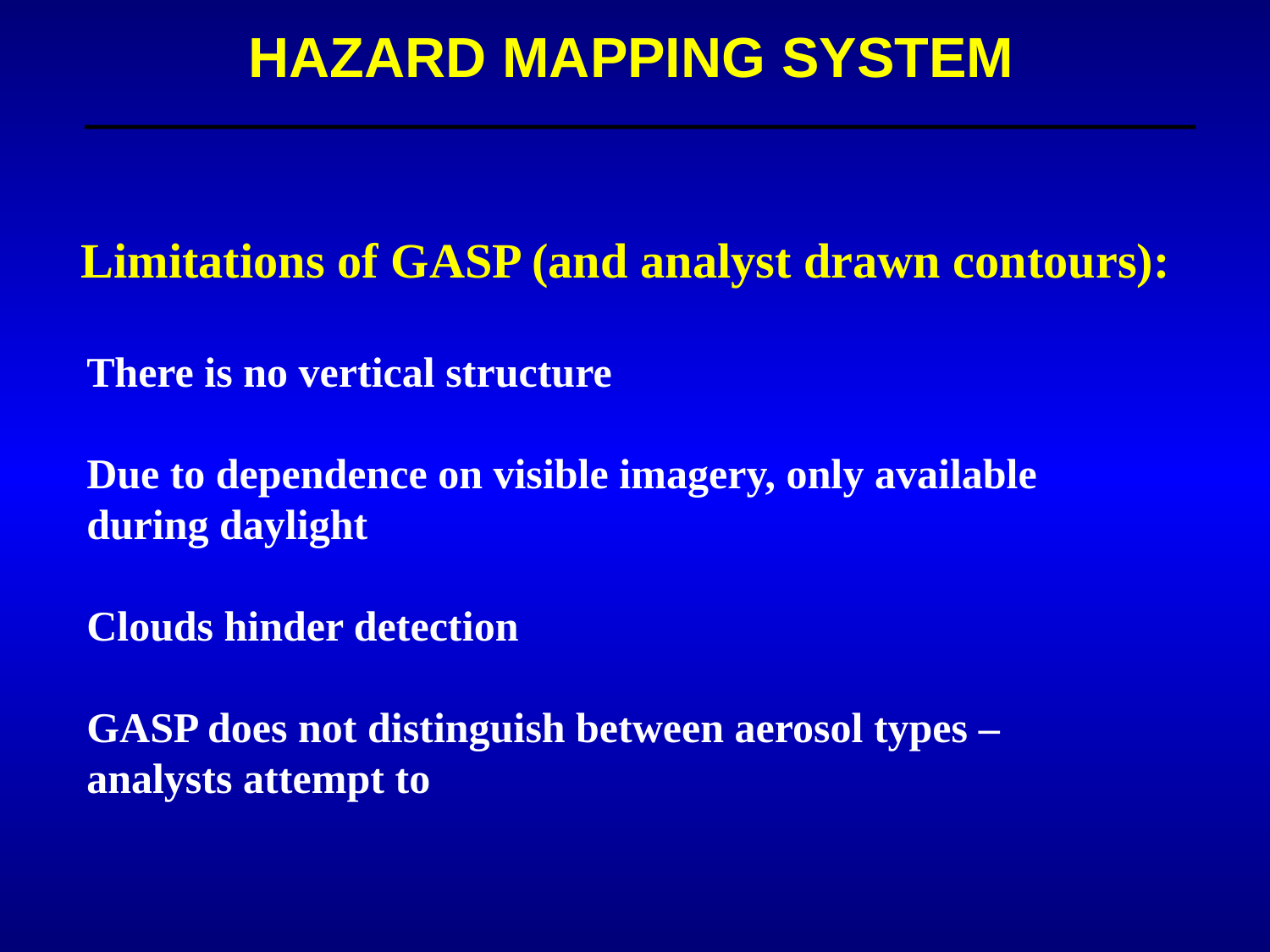

HAZARD MAPPING SYSTEM

Limitations of GASP (and analyst drawn contours):
There is no vertical structure

Due to dependence on visible imagery, only available during daylight

Clouds hinder detection

GASP does not distinguish between aerosol types – analysts attempt to